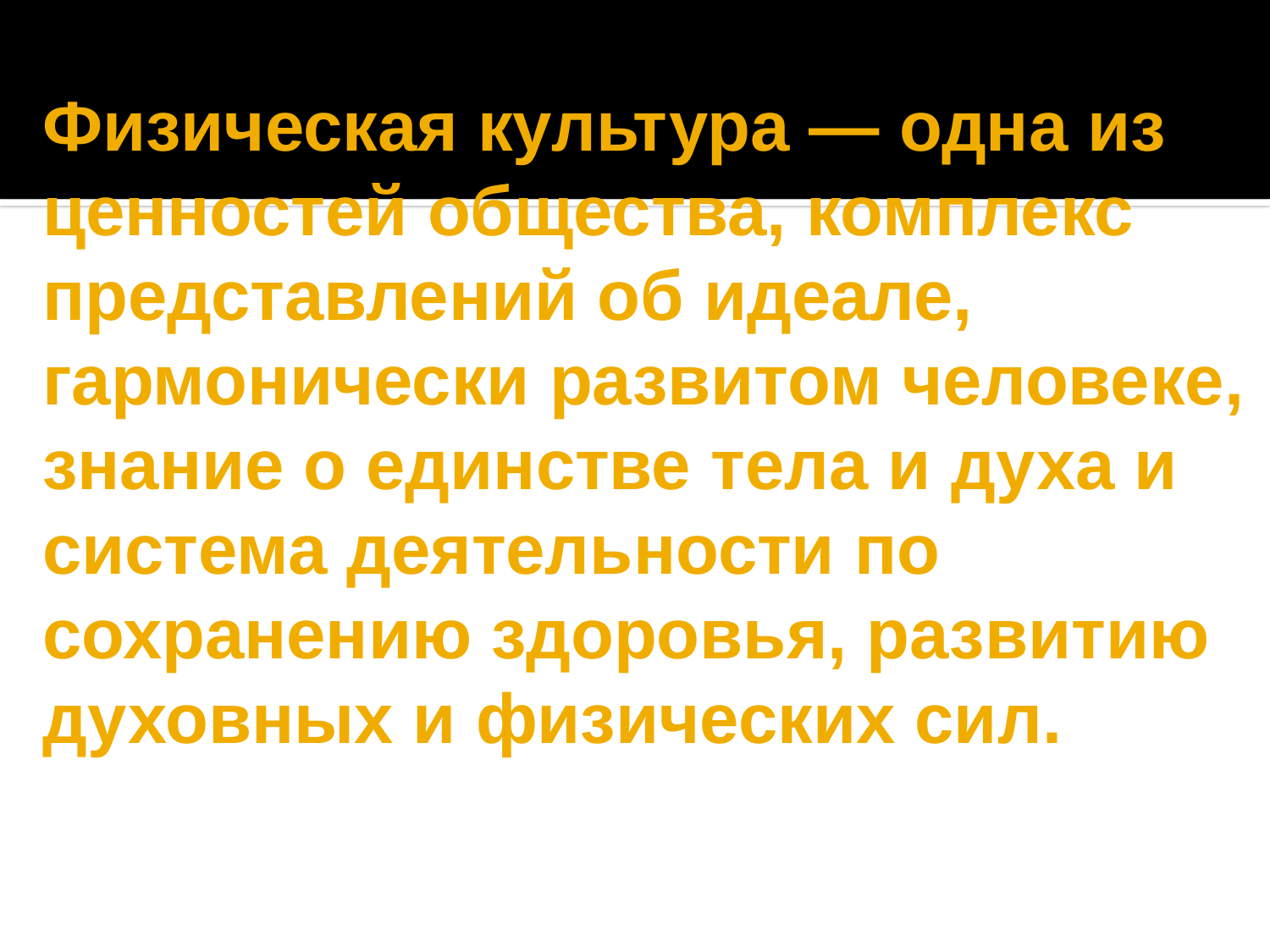

# Физическая культура — одна из ценностей общества, комплекс представлений об идеале, гармонически развитом человеке, знание о единстве тела и духа и система деятельности по сохранению здоровья, развитию духовных и физических сил.